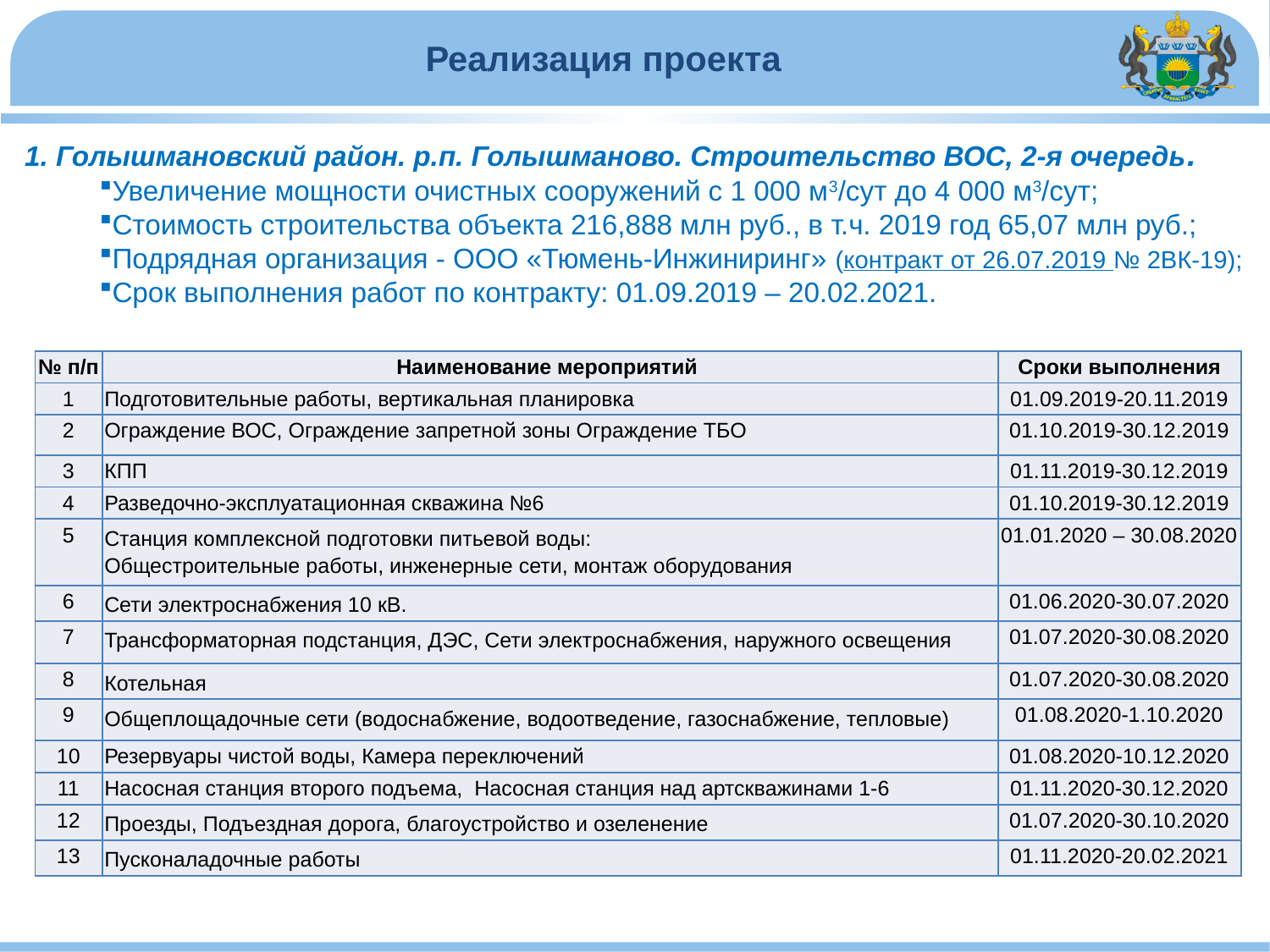

Реализация проекта
1. Голышмановский район. р.п. Голышманово. Строительство ВОС, 2-я очередь.
Увеличение мощности очистных сооружений с 1 000 м3/сут до 4 000 м3/сут;
Стоимость строительства объекта 216,888 млн руб., в т.ч. 2019 год 65,07 млн руб.;
Подрядная организация - ООО «Тюмень-Инжиниринг» (контракт от 26.07.2019 № 2ВК-19);
Срок выполнения работ по контракту: 01.09.2019 – 20.02.2021.

| № п/п | Наименование мероприятий | Сроки выполнения |
| --- | --- | --- |
| 1 | Подготовительные работы, вертикальная планировка | 01.09.2019-20.11.2019 |
| 2 | Ограждение ВОС, Ограждение запретной зоны Ограждение ТБО | 01.10.2019-30.12.2019 |
| 3 | КПП | 01.11.2019-30.12.2019 |
| 4 | Разведочно-эксплуатационная скважина №6 | 01.10.2019-30.12.2019 |
| 5 | Станция комплексной подготовки питьевой воды: Общестроительные работы, инженерные сети, монтаж оборудования | 01.01.2020 – 30.08.2020 |
| 6 | Сети электроснабжения 10 кВ. | 01.06.2020-30.07.2020 |
| 7 | Трансформаторная подстанция, ДЭС, Сети электроснабжения, наружного освещения | 01.07.2020-30.08.2020 |
| 8 | Котельная | 01.07.2020-30.08.2020 |
| 9 | Общеплощадочные сети (водоснабжение, водоотведение, газоснабжение, тепловые) | 01.08.2020-1.10.2020 |
| 10 | Резервуары чистой воды, Камера переключений | 01.08.2020-10.12.2020 |
| 11 | Насосная станция второго подъема, Насосная станция над артскважинами 1-6 | 01.11.2020-30.12.2020 |
| 12 | Проезды, Подъездная дорога, благоустройство и озеленение | 01.07.2020-30.10.2020 |
| 13 | Пусконаладочные работы | 01.11.2020-20.02.2021 |